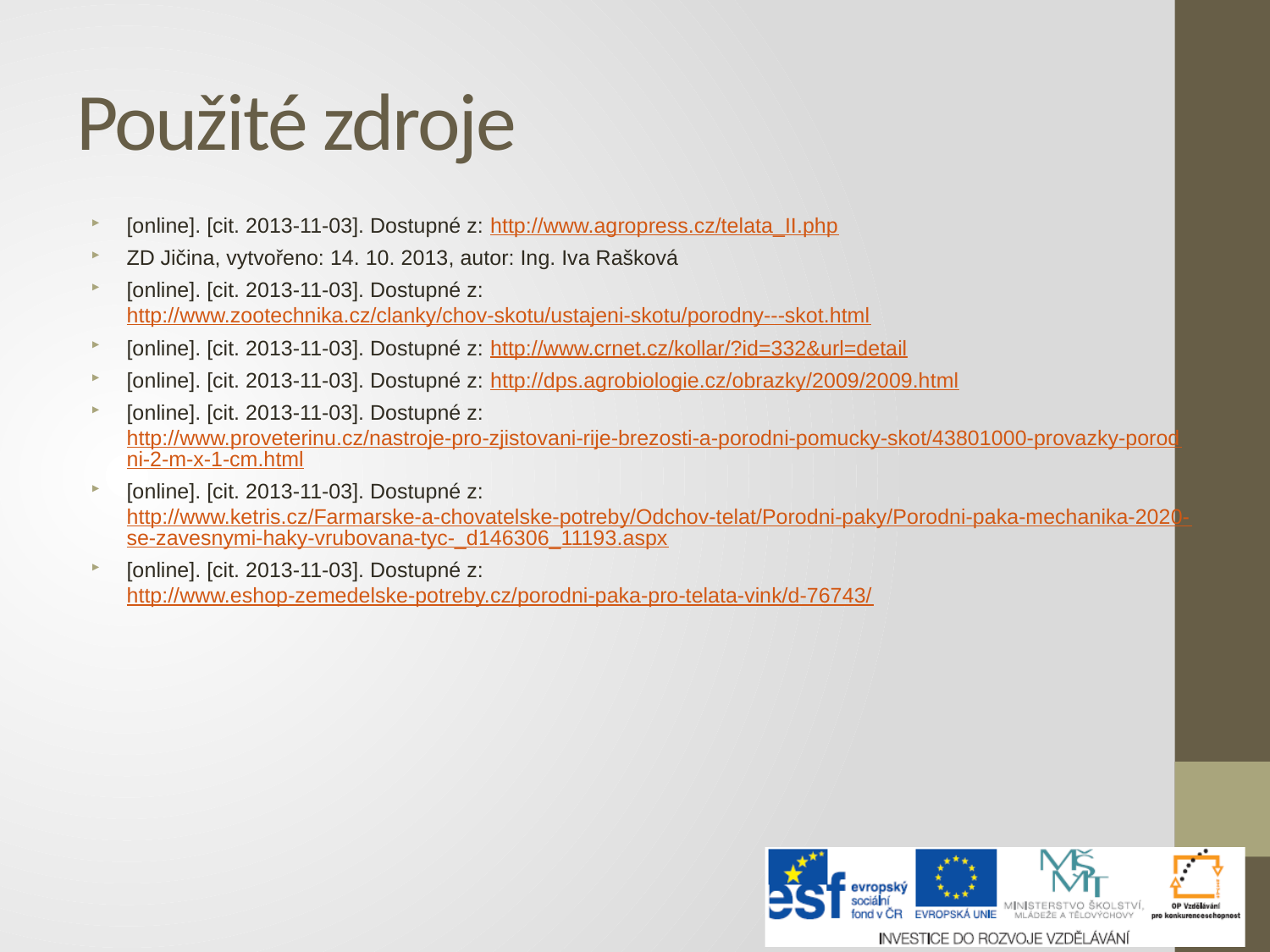

# Použité zdroje
[online]. [cit. 2013-11-03]. Dostupné z: http://www.agropress.cz/telata_II.php
ZD Jičina, vytvořeno: 14. 10. 2013, autor: Ing. Iva Rašková
[online]. [cit. 2013-11-03]. Dostupné z: http://www.zootechnika.cz/clanky/chov-skotu/ustajeni-skotu/porodny---skot.html
[online]. [cit. 2013-11-03]. Dostupné z: http://www.crnet.cz/kollar/?id=332&url=detail
[online]. [cit. 2013-11-03]. Dostupné z: http://dps.agrobiologie.cz/obrazky/2009/2009.html
[online]. [cit. 2013-11-03]. Dostupné z: http://www.proveterinu.cz/nastroje-pro-zjistovani-rije-brezosti-a-porodni-pomucky-skot/43801000-provazky-porodni-2-m-x-1-cm.html
[online]. [cit. 2013-11-03]. Dostupné z: http://www.ketris.cz/Farmarske-a-chovatelske-potreby/Odchov-telat/Porodni-paky/Porodni-paka-mechanika-2020-se-zavesnymi-haky-vrubovana-tyc-_d146306_11193.aspx
[online]. [cit. 2013-11-03]. Dostupné z: http://www.eshop-zemedelske-potreby.cz/porodni-paka-pro-telata-vink/d-76743/